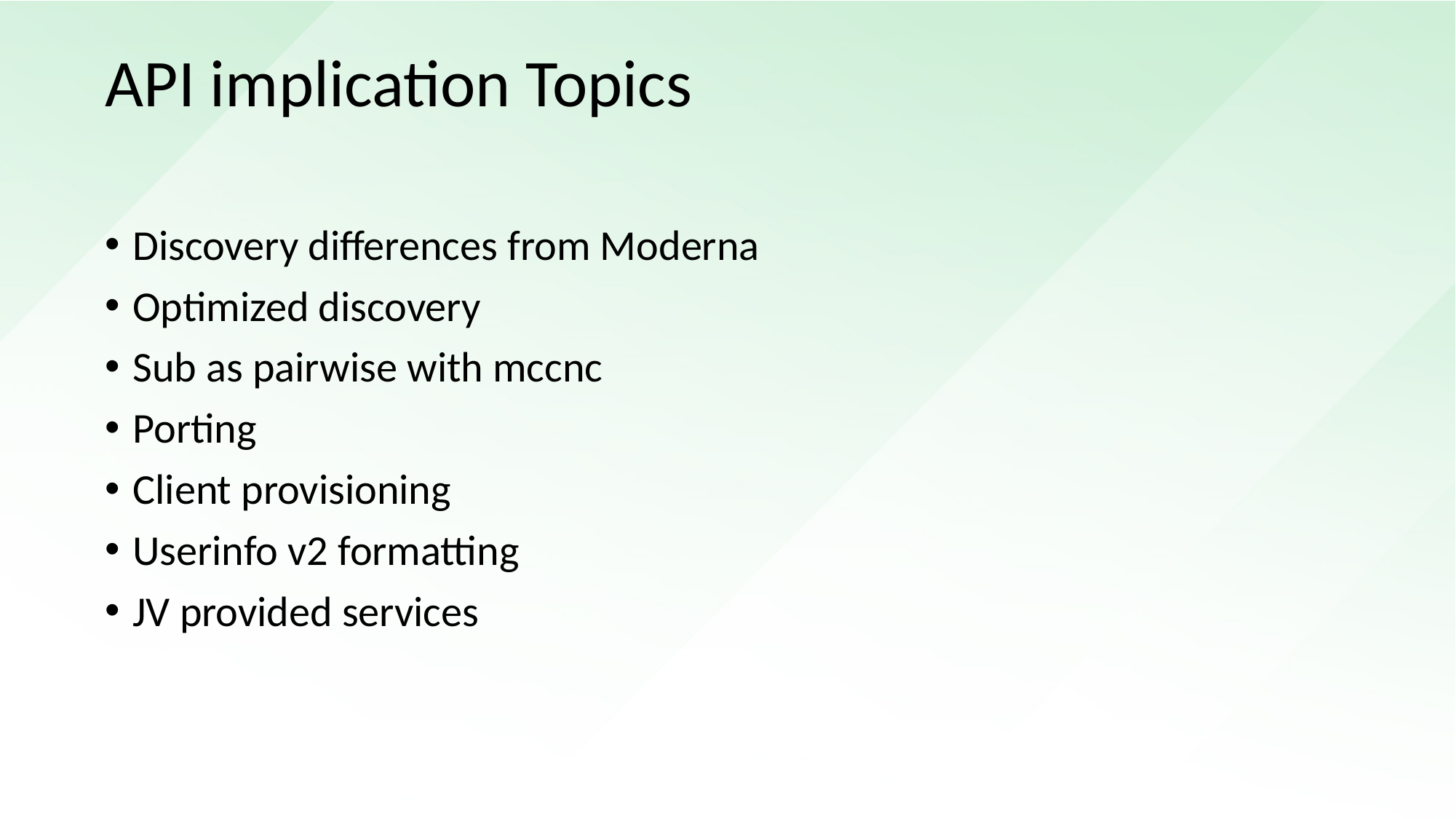

# API implication Topics
Discovery differences from Moderna
Optimized discovery
Sub as pairwise with mccnc
Porting
Client provisioning
Userinfo v2 formatting
JV provided services